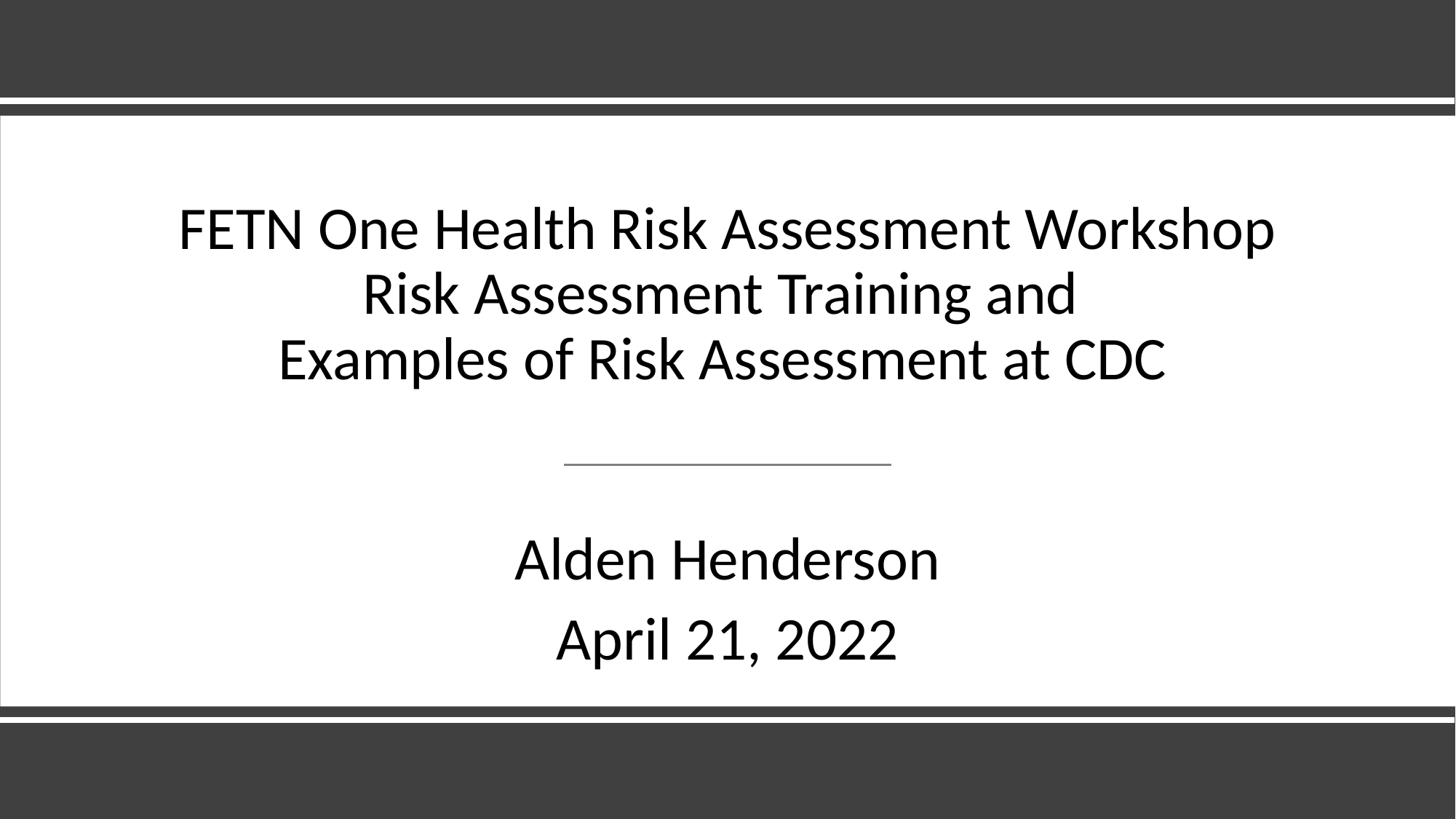

# FETN One Health Risk Assessment Workshop Risk Assessment Training and Examples of Risk Assessment at CDC

Alden Henderson
April 21, 2022